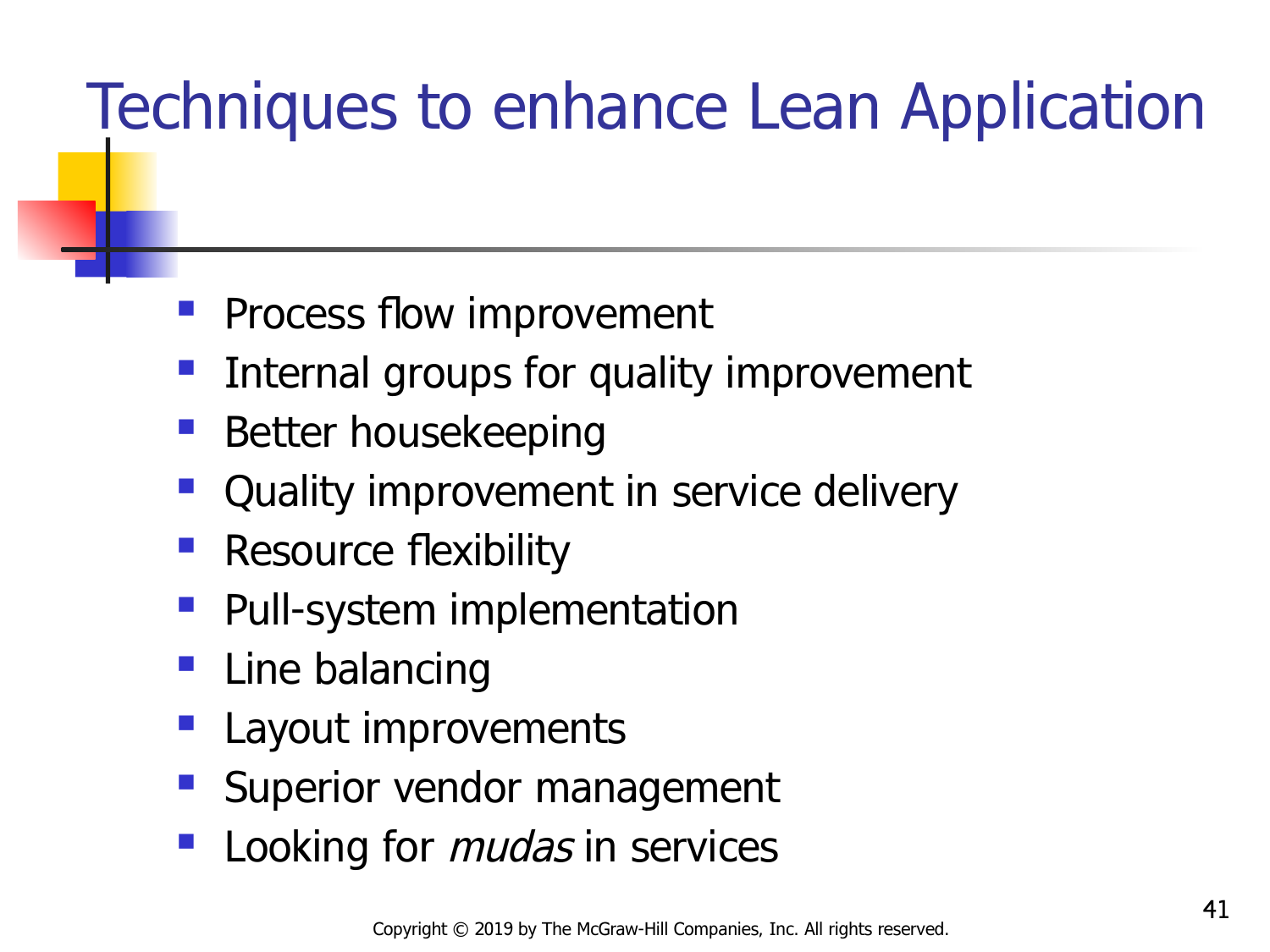

# Techniques to enhance Lean Application
Process flow improvement
Internal groups for quality improvement
Better housekeeping
Quality improvement in service delivery
Resource flexibility
Pull-system implementation
Line balancing
Layout improvements
Superior vendor management
Looking for mudas in services
41
Copyright © 2019 by The McGraw-Hill Companies, Inc. All rights reserved.